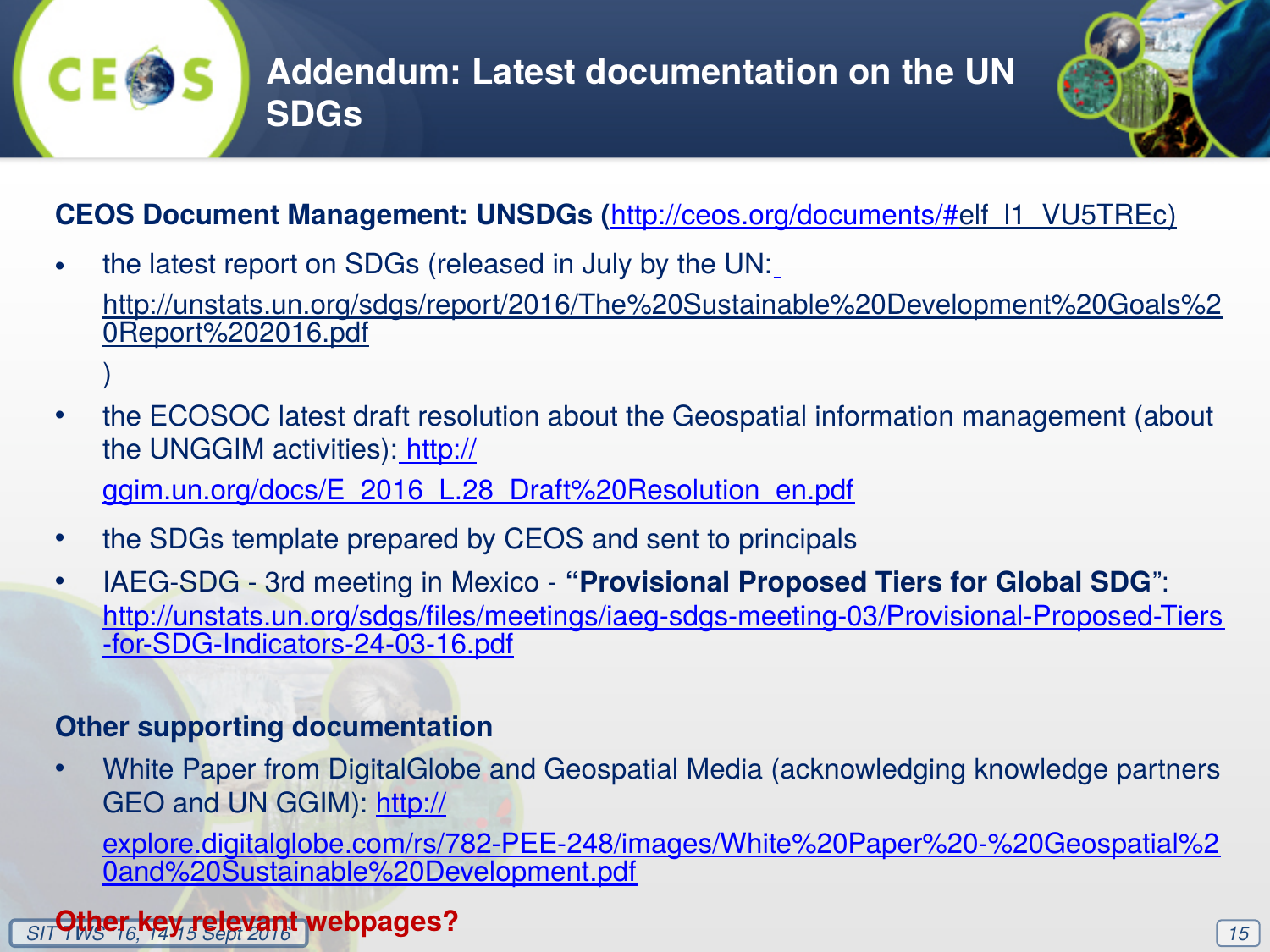

Addendum: Latest documentation on the UN SDGs
CEOS Document Management: UNSDGs (http://ceos.org/documents/#elf_l1_VU5TREc)
the latest report on SDGs (released in July by the UN: http://unstats.un.org/sdgs/report/2016/The%20Sustainable%20Development%20Goals%20Report%202016.pdf)
the ECOSOC latest draft resolution about the Geospatial information management (about the UNGGIM activities): http://ggim.un.org/docs/E_2016_L.28_Draft%20Resolution_en.pdf
the SDGs template prepared by CEOS and sent to principals
IAEG-SDG - 3rd meeting in Mexico - “Provisional Proposed Tiers for Global SDG”: http://unstats.un.org/sdgs/files/meetings/iaeg-sdgs-meeting-03/Provisional-Proposed-Tiers-for-SDG-Indicators-24-03-16.pdf
Other supporting documentation
White Paper from DigitalGlobe and Geospatial Media (acknowledging knowledge partners GEO and UN GGIM): http://explore.digitalglobe.com/rs/782-PEE-248/images/White%20Paper%20-%20Geospatial%20and%20Sustainable%20Development.pdf
Other key relevant webpages?

15